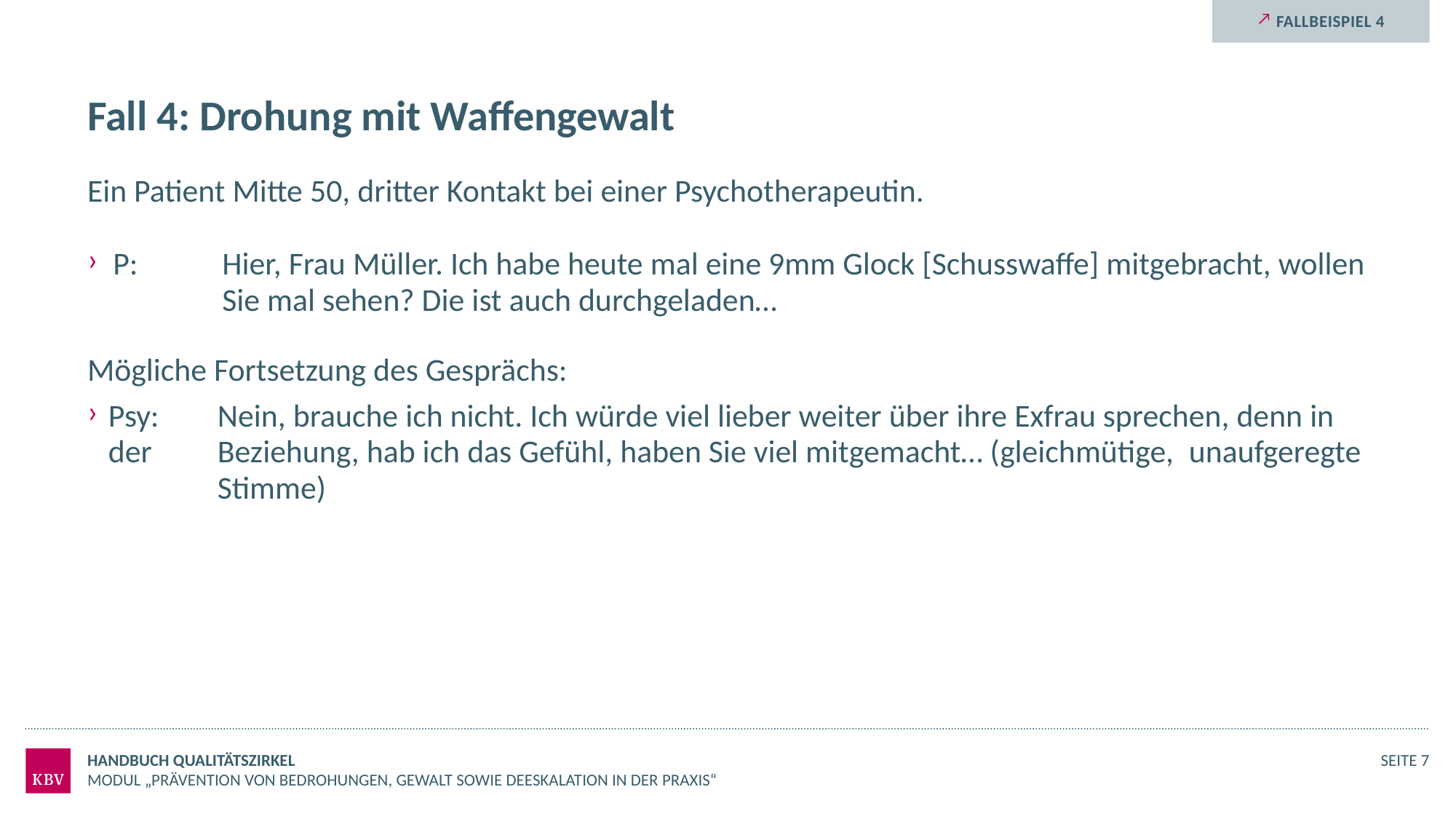

Fallbeispiel 4
# Fall 4: Drohung mit Waffengewalt
Ein Patient Mitte 50, dritter Kontakt bei einer Psychotherapeutin.

P: 	Hier, Frau Müller. Ich habe heute mal eine 9mm Glock [Schusswaffe] mitgebracht, wollen 	Sie mal sehen? Die ist auch durchgeladen…

Mögliche Fortsetzung des Gesprächs:
Psy:	Nein, brauche ich nicht. Ich würde viel lieber weiter über ihre Exfrau sprechen, denn in der 	Beziehung, hab ich das Gefühl, haben Sie viel mitgemacht… (gleichmütige,  unaufgeregte 	Stimme)

Handbuch Qualitätszirkel
Seite 7
Modul „Prävention von Bedrohungen, Gewalt sowie Deeskalation in der Praxis“